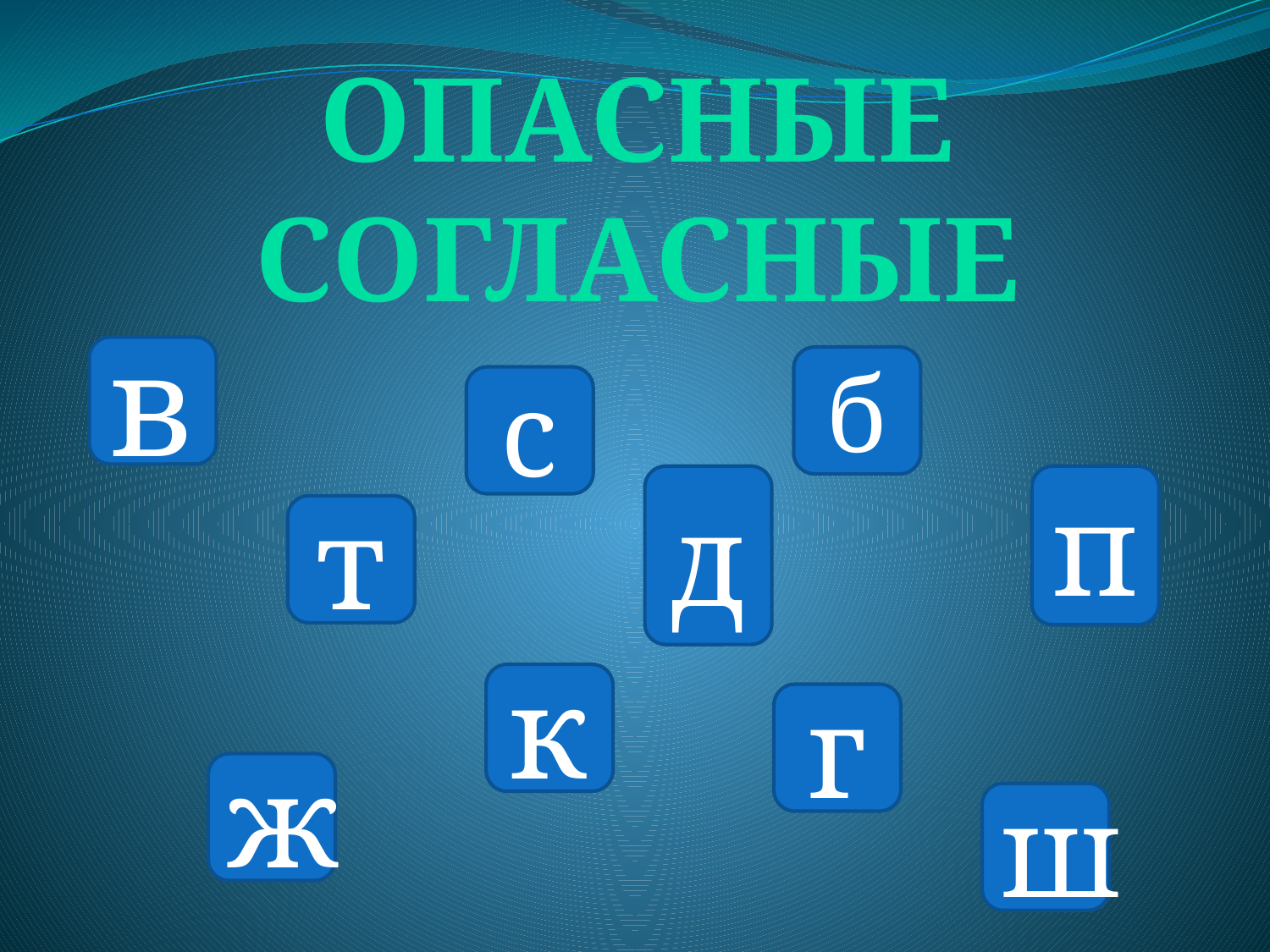

Опасные согласные
в
б
с
д
п
т
к
г
ж
ш